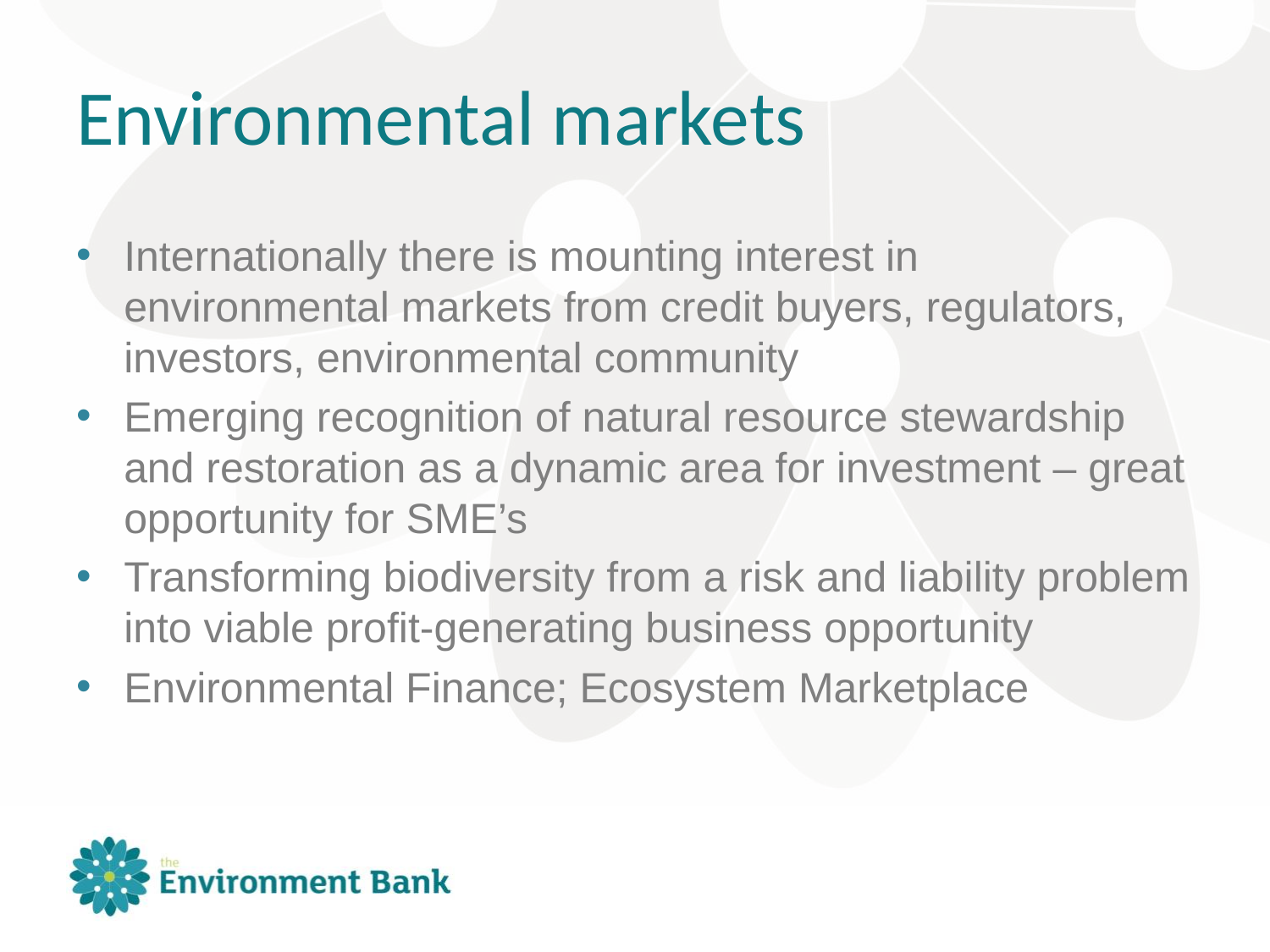

# Environmental markets
Internationally there is mounting interest in environmental markets from credit buyers, regulators, investors, environmental community
Emerging recognition of natural resource stewardship and restoration as a dynamic area for investment – great opportunity for SME’s
Transforming biodiversity from a risk and liability problem into viable profit-generating business opportunity
Environmental Finance; Ecosystem Marketplace